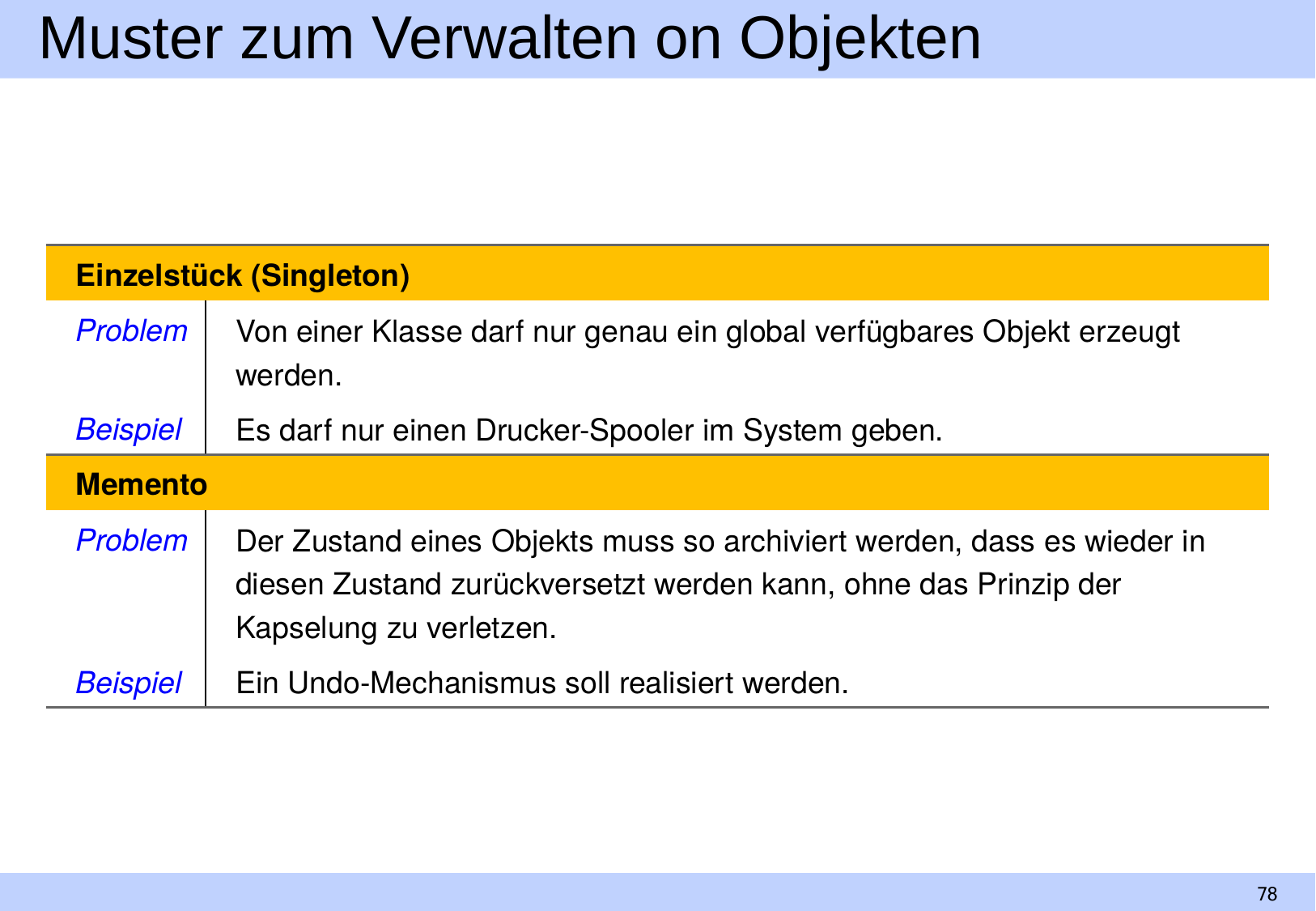

# Muster zum Verwalten on Objekten
| Einzelstück (Singleton) |  |
| --- | --- |
| Problem | Von einer Klasse darf nur genau ein global verfügbares Objekt erzeugt werden. |
| Beispiel | Es darf nur einen Drucker-Spooler im System geben. |
| Memento |  |
| Problem | Der Zustand eines Objekts muss so archiviert werden, dass es wieder in diesen Zustand zurückversetzt werden kann, ohne das Prinzip der Kapselung zu verletzen. |
| Beispiel | Ein Undo-Mechanismus soll realisiert werden. |
78